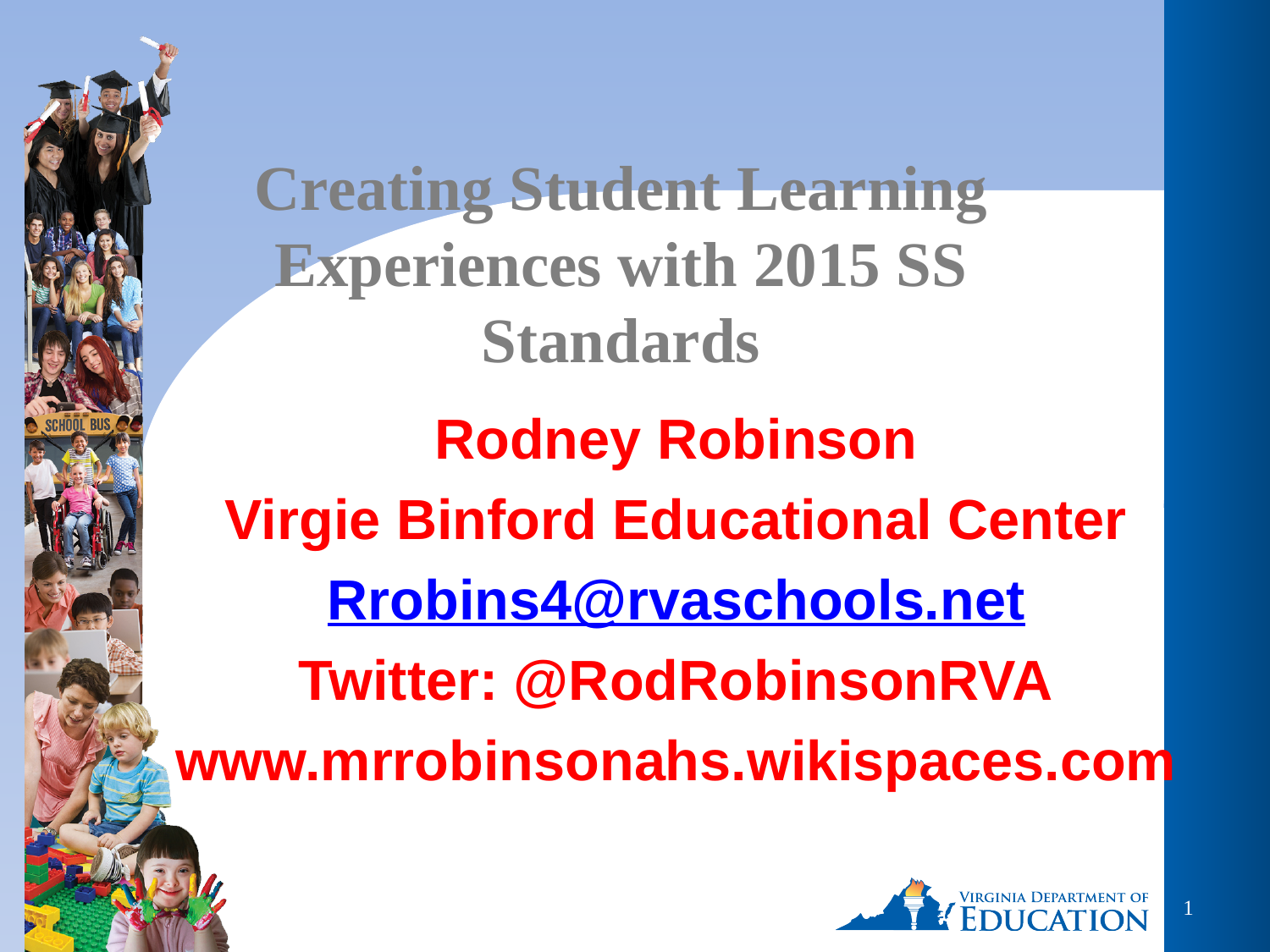

# Creating Student Learning Experiences with 2015 SS Standards
Rodney Robinson
Virgie Binford Educational Center
Rrobins4@rvaschools.net
Twitter: @RodRobinsonRVA
www.mrrobinsonahs.wikispaces.com
1